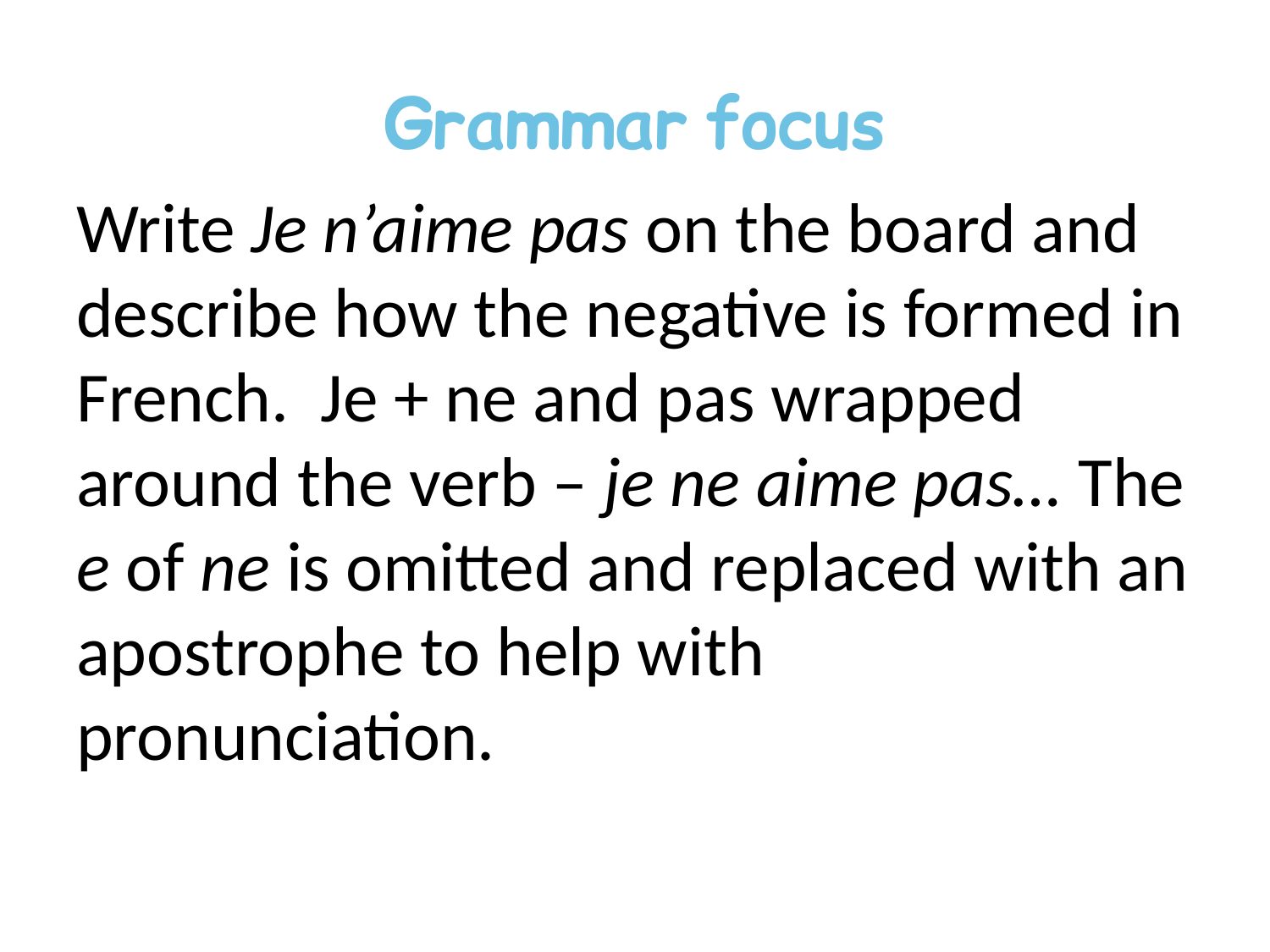

# Grammar focus
Write Je n’aime pas on the board and describe how the negative is formed in French.  Je + ne and pas wrapped around the verb – je ne aime pas… The e of ne is omitted and replaced with an apostrophe to help with pronunciation.